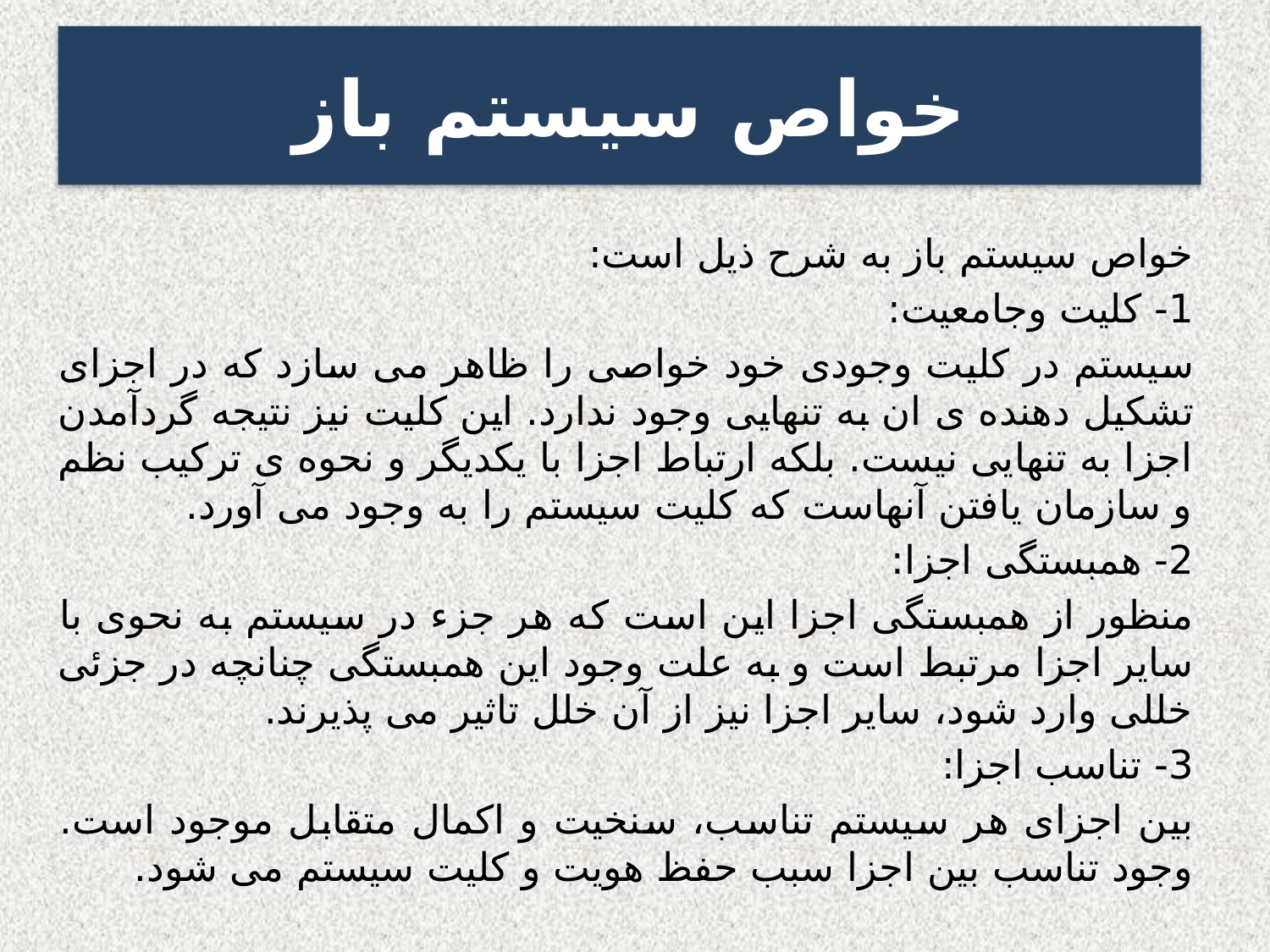

# خواص سیستم باز
خواص سیستم باز به شرح ذیل است:
1- کلیت وجامعیت:
سیستم در کلیت وجودی خود خواصی را ظاهر می سازد که در اجزای تشکیل دهنده ی ان به تنهایی وجود ندارد. این کلیت نیز نتیجه گردآمدن اجزا به تنهایی نیست. بلکه ارتباط اجزا با یکدیگر و نحوه ی ترکیب نظم و سازمان یافتن آنهاست که کلیت سیستم را به وجود می آورد.
2- همبستگی اجزا:
منظور از همبستگی اجزا این است که هر جزء در سیستم به نحوی با سایر اجزا مرتبط است و به علت وجود این همبستگی چنانچه در جزئی خللی وارد شود، سایر اجزا نیز از آن خلل تاثیر می پذیرند.
3- تناسب اجزا:
بین اجزای هر سیستم تناسب، سنخیت و اکمال متقابل موجود است. وجود تناسب بین اجزا سبب حفظ هویت و کلیت سیستم می شود.